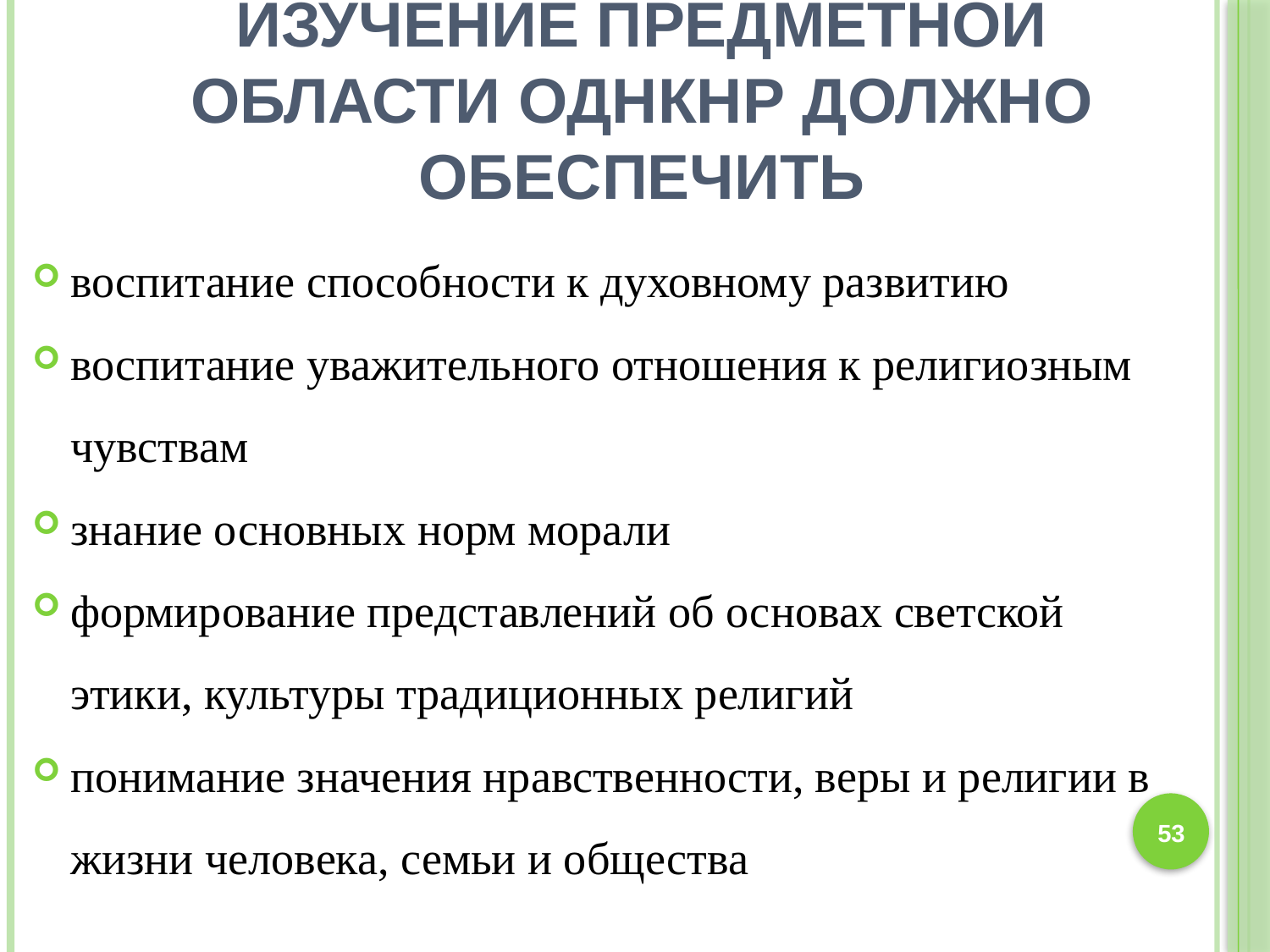

# Изучение предметной области ОДНКНР должно обеспечить
воспитание способности к духовному развитию
воспитание уважительного отношения к религиозным чувствам
знание основных норм морали
формирование представлений об основах светской этики, культуры традиционных религий
понимание значения нравственности, веры и религии в жизни человека, семьи и общества
53